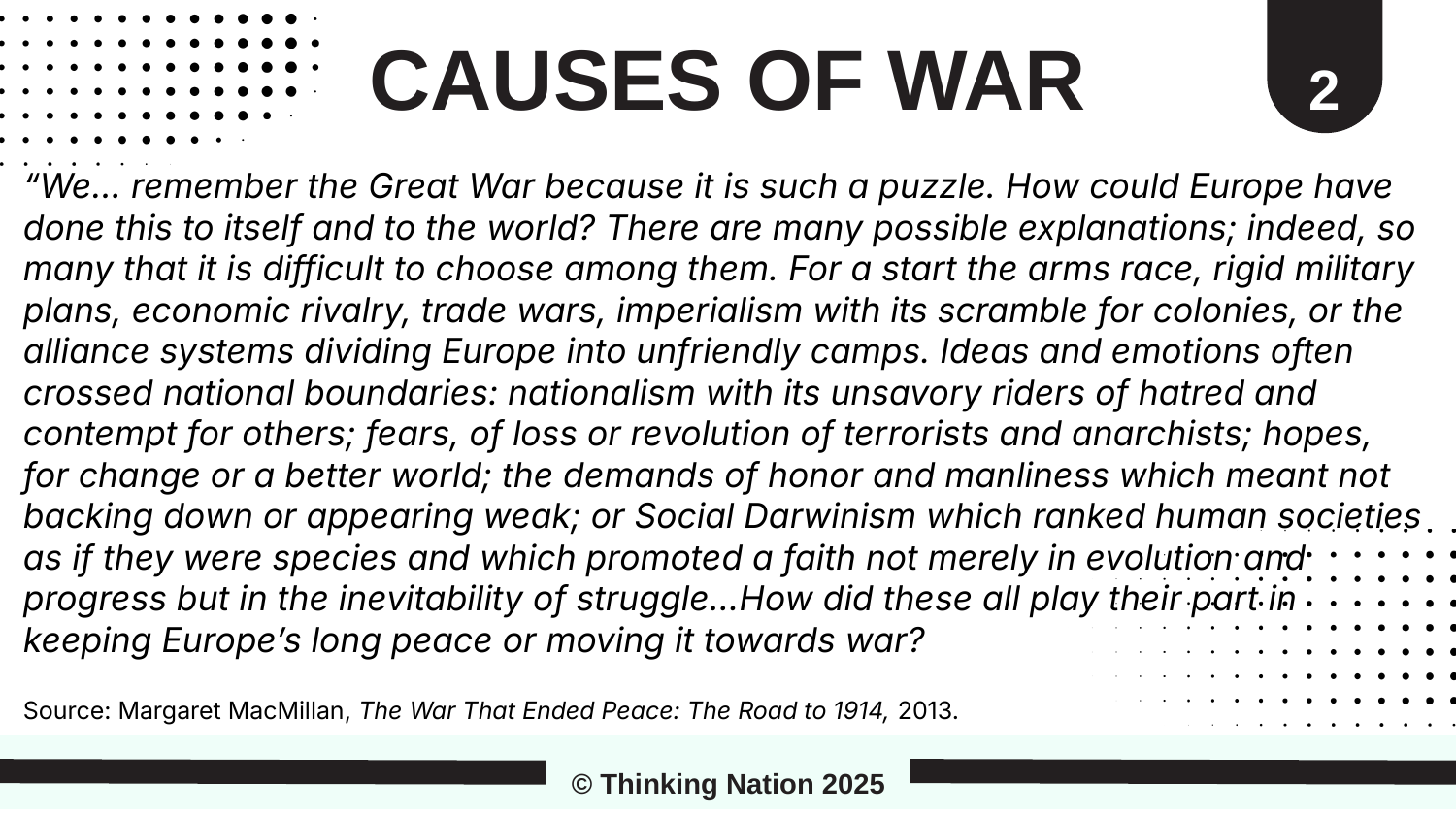

2
CAUSES OF WAR
“We… remember the Great War because it is such a puzzle. How could Europe have done this to itself and to the world? There are many possible explanations; indeed, so many that it is difficult to choose among them. For a start the arms race, rigid military plans, economic rivalry, trade wars, imperialism with its scramble for colonies, or the alliance systems dividing Europe into unfriendly camps. Ideas and emotions often crossed national boundaries: nationalism with its unsavory riders of hatred and contempt for others; fears, of loss or revolution of terrorists and anarchists; hopes, for change or a better world; the demands of honor and manliness which meant not backing down or appearing weak; or Social Darwinism which ranked human societies as if they were species and which promoted a faith not merely in evolution and progress but in the inevitability of struggle…How did these all play their part in keeping Europe’s long peace or moving it towards war?

Source: Margaret MacMillan, The War That Ended Peace: The Road to 1914, 2013.

© Thinking Nation 2025